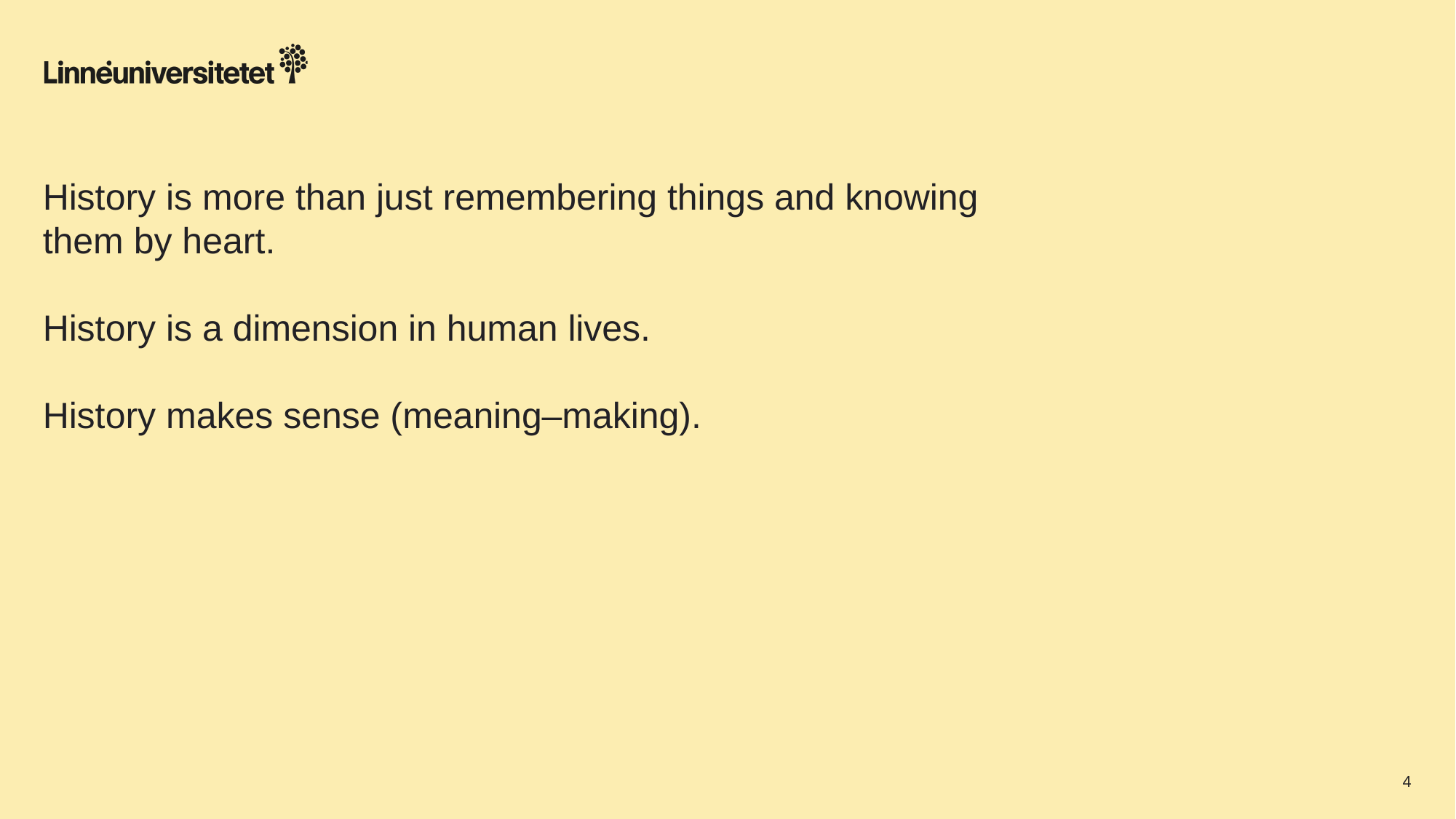

History is more than just remembering things and knowing them by heart.

History is a dimension in human lives.

History makes sense (meaning–making).
4